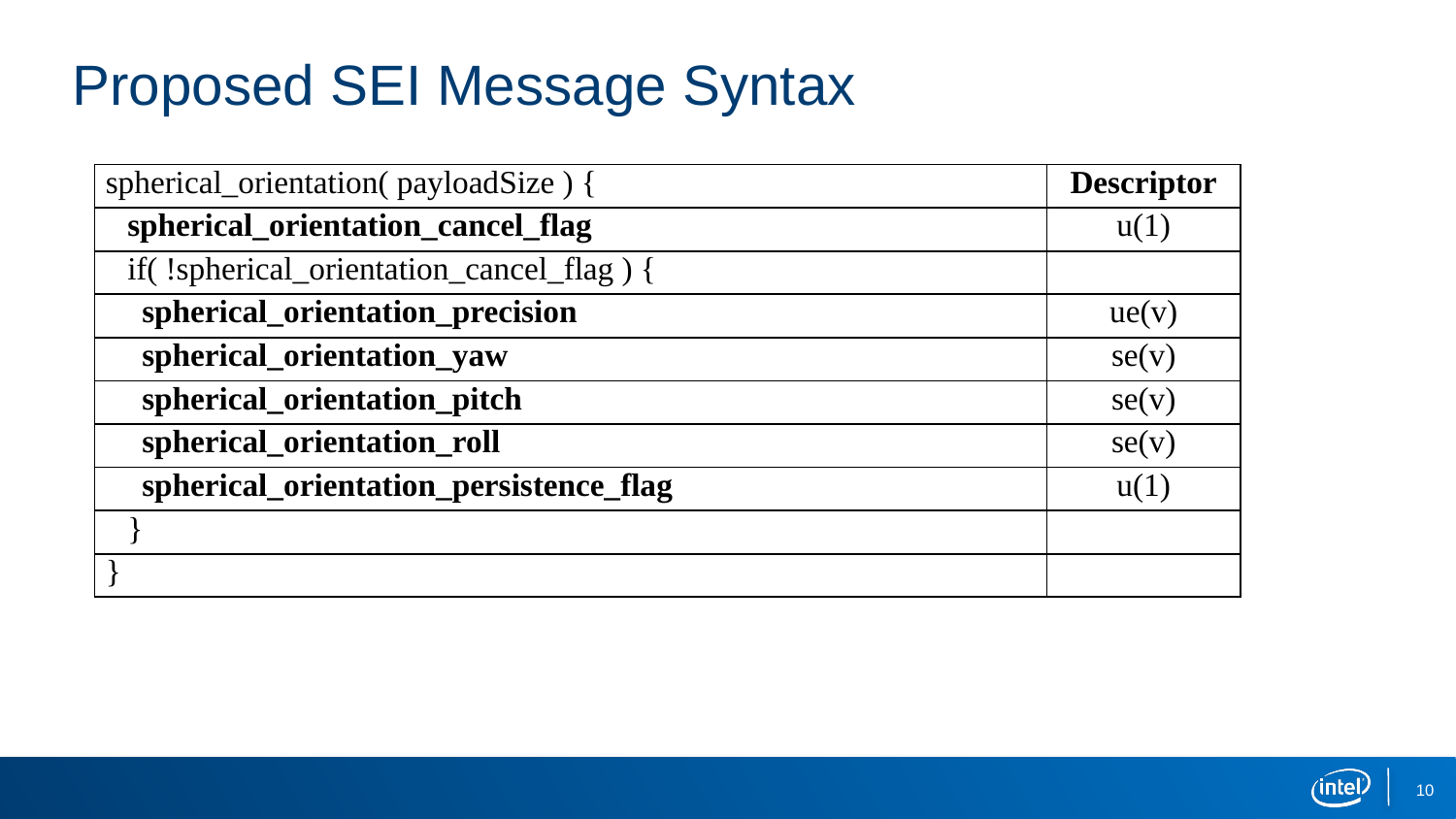

# Proposed SEI Message Syntax
| spherical\_orientation( payloadSize ) { | Descriptor |
| --- | --- |
| spherical\_orientation\_cancel\_flag | u(1) |
| if( !spherical\_orientation\_cancel\_flag ) { |  |
| spherical\_orientation\_precision | ue(v) |
| spherical\_orientation\_yaw | se(v) |
| spherical\_orientation\_pitch | se(v) |
| spherical\_orientation\_roll | se(v) |
| spherical\_orientation\_persistence\_flag | u(1) |
| } |  |
| } |  |
10